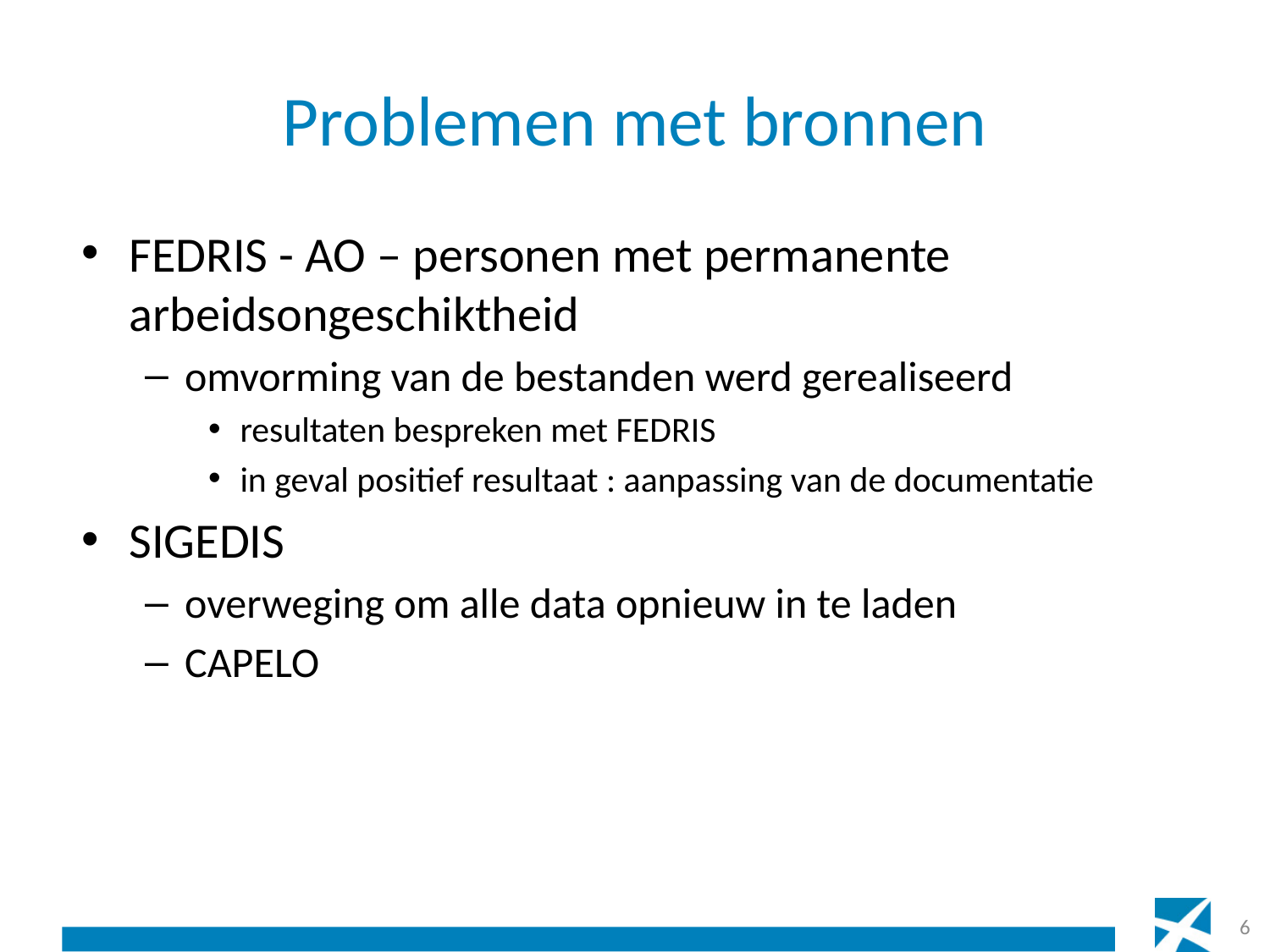

# Problemen met bronnen
FEDRIS - AO – personen met permanente arbeidsongeschiktheid
omvorming van de bestanden werd gerealiseerd
resultaten bespreken met FEDRIS
in geval positief resultaat : aanpassing van de documentatie
SIGEDIS
overweging om alle data opnieuw in te laden
CAPELO

6